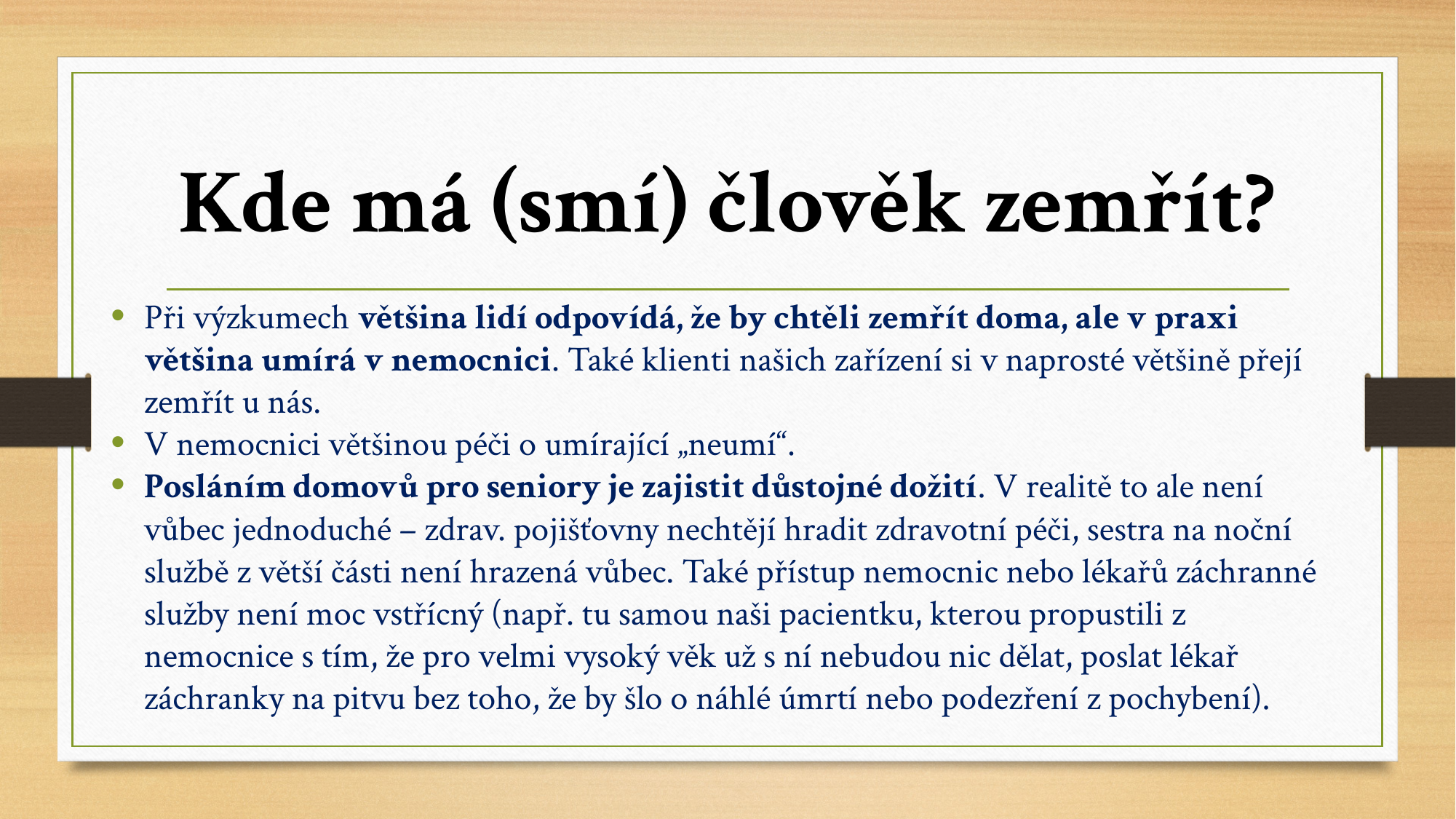

# Kde má (smí) člověk zemřít?
Při výzkumech většina lidí odpovídá, že by chtěli zemřít doma, ale v praxi většina umírá v nemocnici. Také klienti našich zařízení si v naprosté většině přejí zemřít u nás.
V nemocnici většinou péči o umírající „neumí“.
Posláním domovů pro seniory je zajistit důstojné dožití. V realitě to ale není vůbec jednoduché – zdrav. pojišťovny nechtějí hradit zdravotní péči, sestra na noční službě z větší části není hrazená vůbec. Také přístup nemocnic nebo lékařů záchranné služby není moc vstřícný (např. tu samou naši pacientku, kterou propustili z nemocnice s tím, že pro velmi vysoký věk už s ní nebudou nic dělat, poslat lékař záchranky na pitvu bez toho, že by šlo o náhlé úmrtí nebo podezření z pochybení).